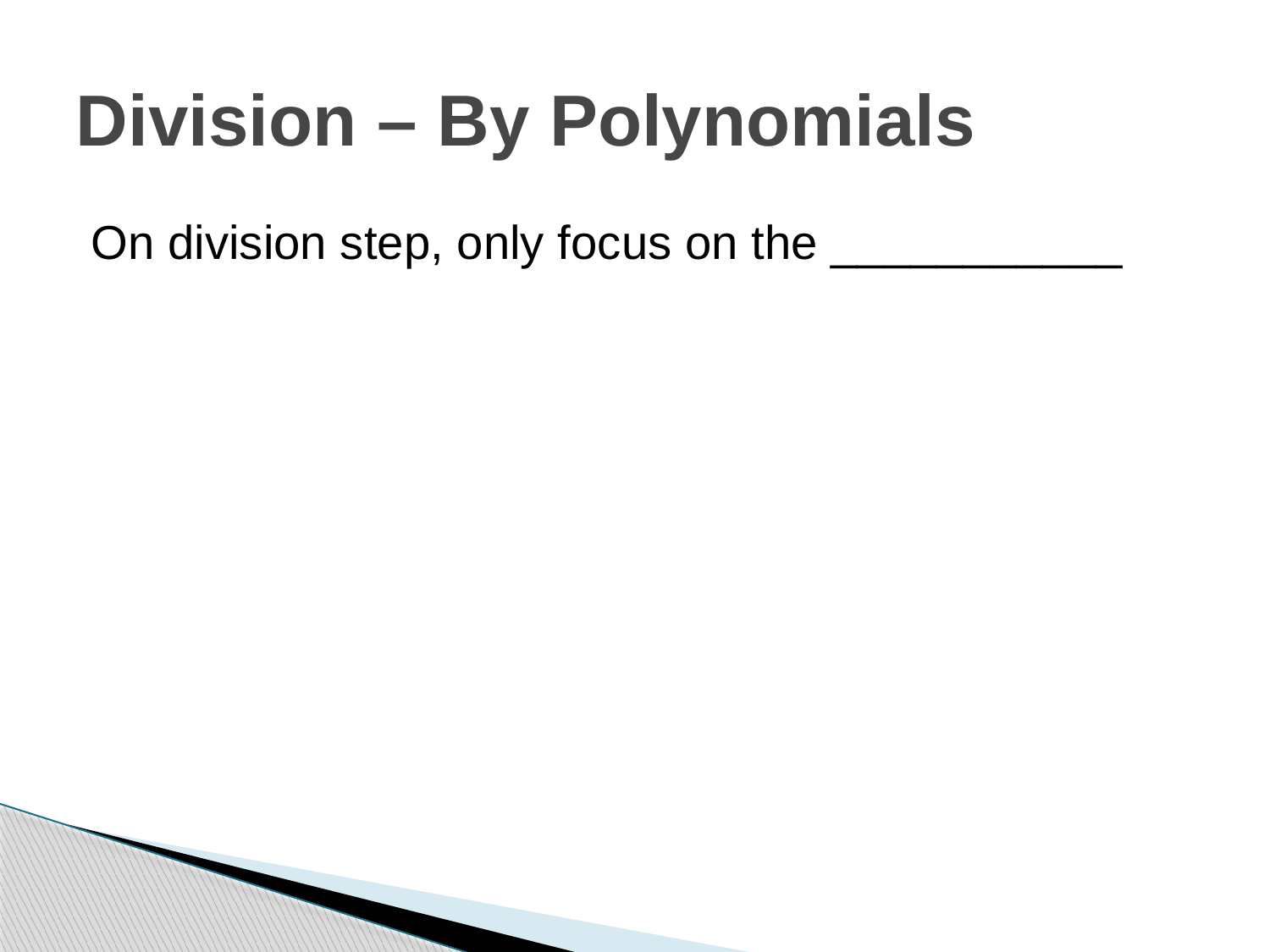

# Division – By Polynomials
On division step, only focus on the ___________